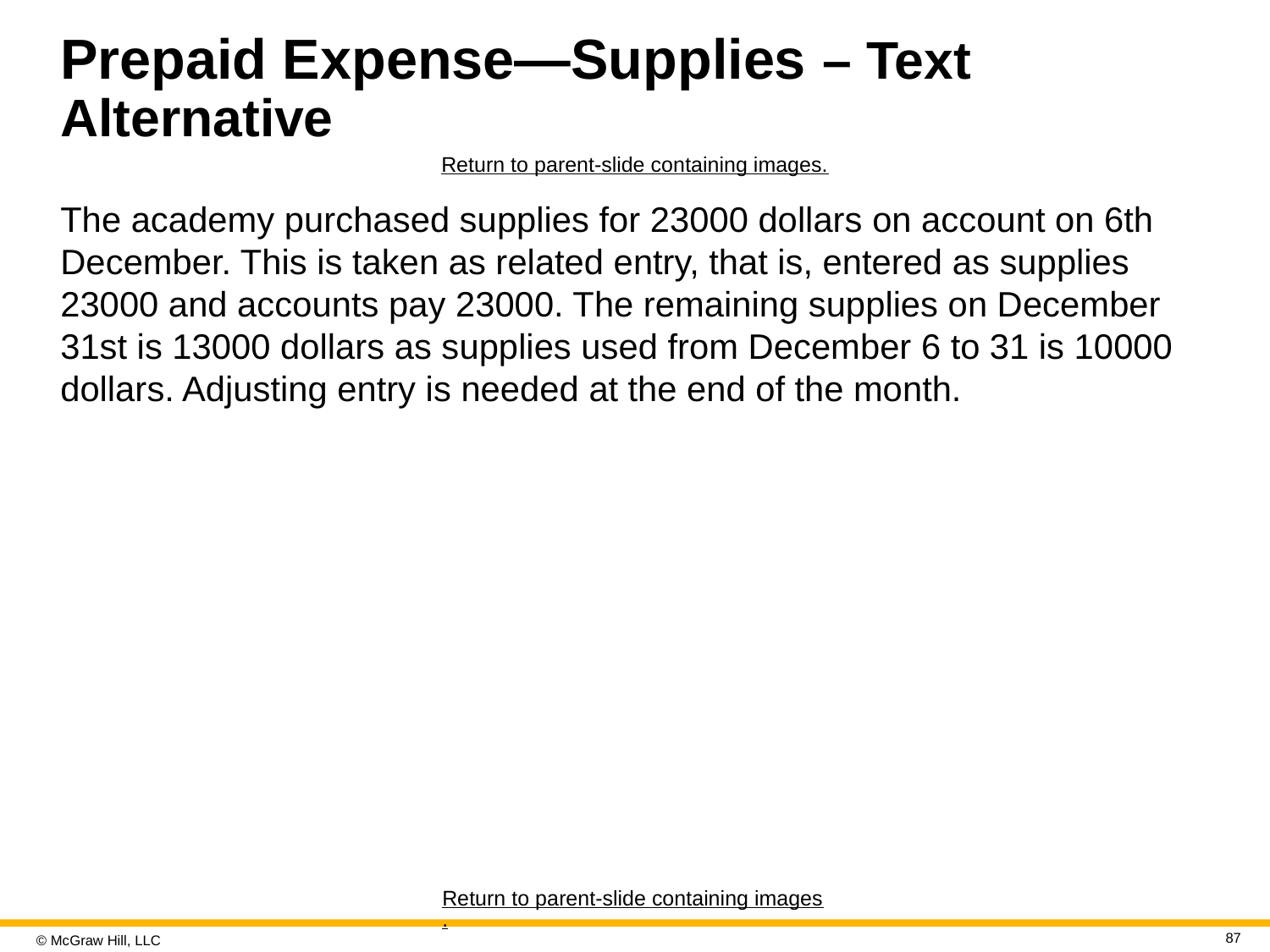

# Prepaid Expense—Supplies – Text Alternative
Return to parent-slide containing images.
The academy purchased supplies for 23000 dollars on account on 6th December. This is taken as related entry, that is, entered as supplies 23000 and accounts pay 23000. The remaining supplies on December 31st is 13000 dollars as supplies used from December 6 to 31 is 10000 dollars. Adjusting entry is needed at the end of the month.
Return to parent-slide containing images.
87